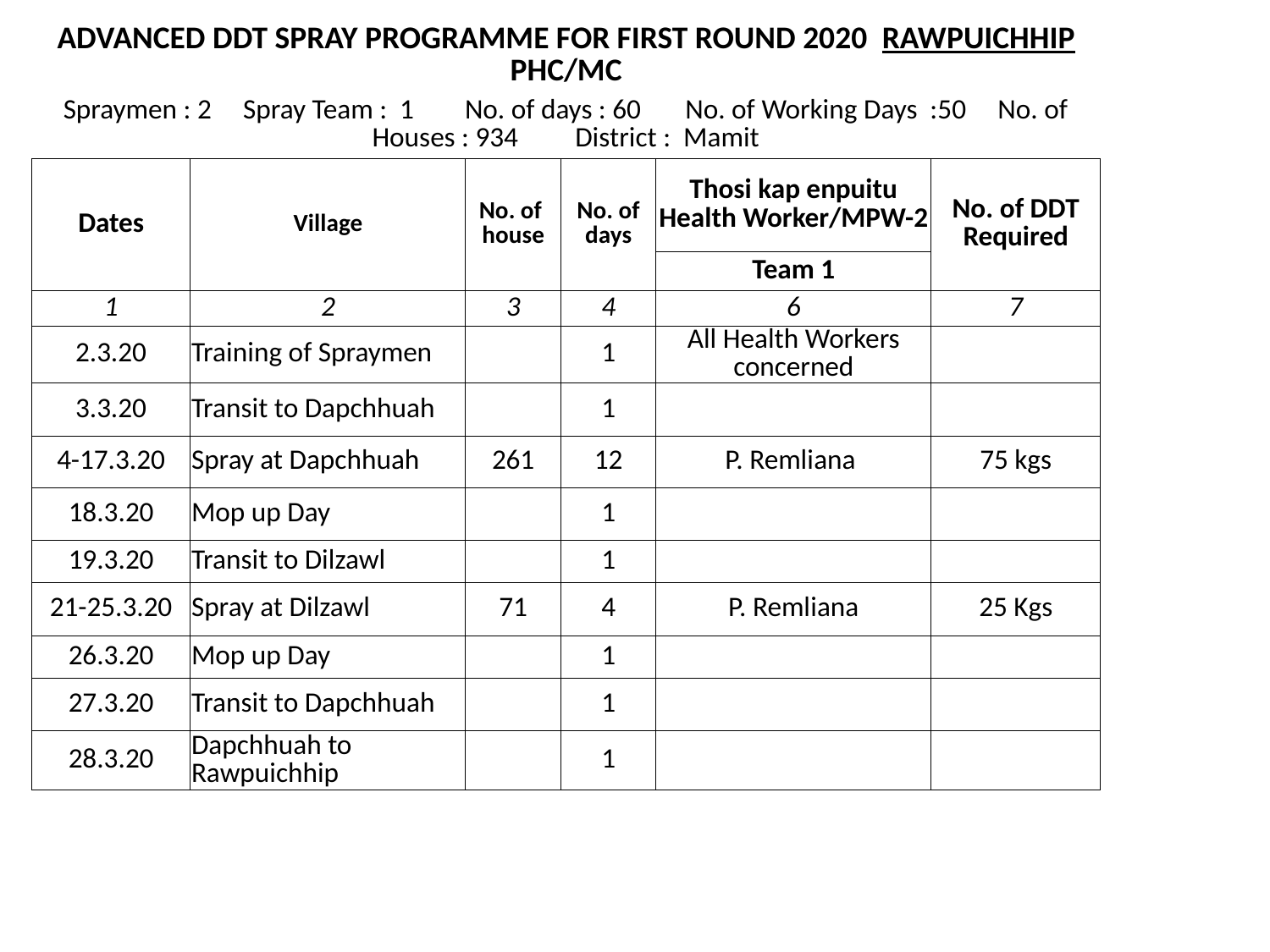

| ADVANCED DDT SPRAY PROGRAMME FOR FIRST ROUND 2020 RAWPUICHHIP PHC/MC |  |  |  |  |  |
| --- | --- | --- | --- | --- | --- |
| Spraymen : 2 Spray Team : 1 No. of days : 60 No. of Working Days :50 No. of Houses : 934 District : Mamit |  |  |  |  |  |
| Dates | Village | No. of house | No. of days | Thosi kap enpuitu Health Worker/MPW-2 | No. of DDT Required |
|  |  |  |  | Team 1 |  |
| 1 | 2 | 3 | 4 | 6 | 7 |
| 2.3.20 | Training of Spraymen |  | 1 | All Health Workers concerned |  |
| 3.3.20 | Transit to Dapchhuah |  | 1 |  |  |
| 4-17.3.20 | Spray at Dapchhuah | 261 | 12 | P. Remliana | 75 kgs |
| 18.3.20 | Mop up Day |  | 1 |  |  |
| 19.3.20 | Transit to Dilzawl |  | 1 |  |  |
| 21-25.3.20 | Spray at Dilzawl | 71 | 4 | P. Remliana | 25 Kgs |
| 26.3.20 | Mop up Day |  | 1 |  |  |
| 27.3.20 | Transit to Dapchhuah |  | 1 |  |  |
| 28.3.20 | Dapchhuah to Rawpuichhip |  | 1 |  |  |